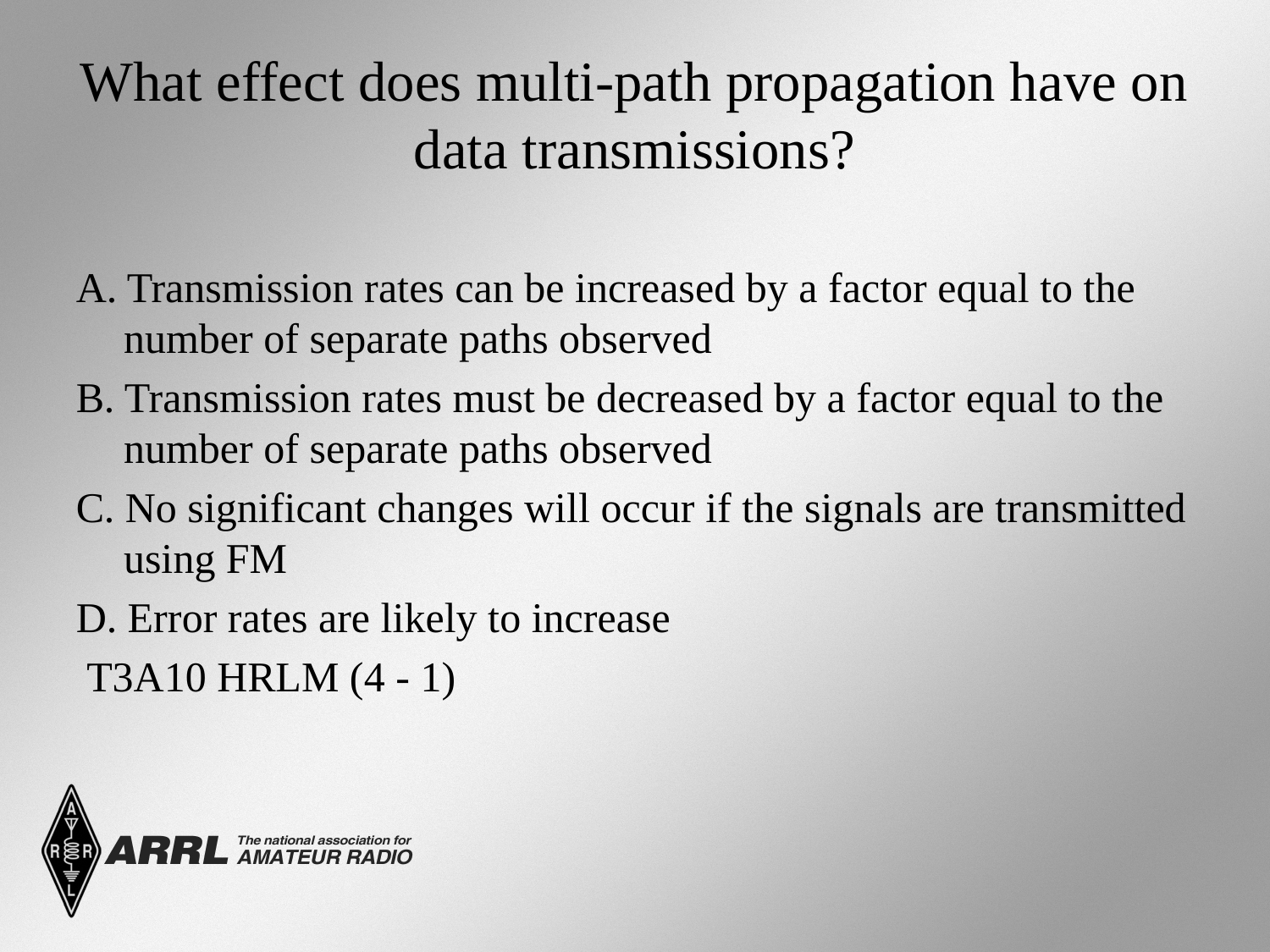

# What effect does multi-path propagation have on data transmissions?
A. Transmission rates can be increased by a factor equal to the number of separate paths observed
B. Transmission rates must be decreased by a factor equal to the number of separate paths observed
C. No significant changes will occur if the signals are transmitted using FM
D. Error rates are likely to increase
 T3A10 HRLM (4 - 1)